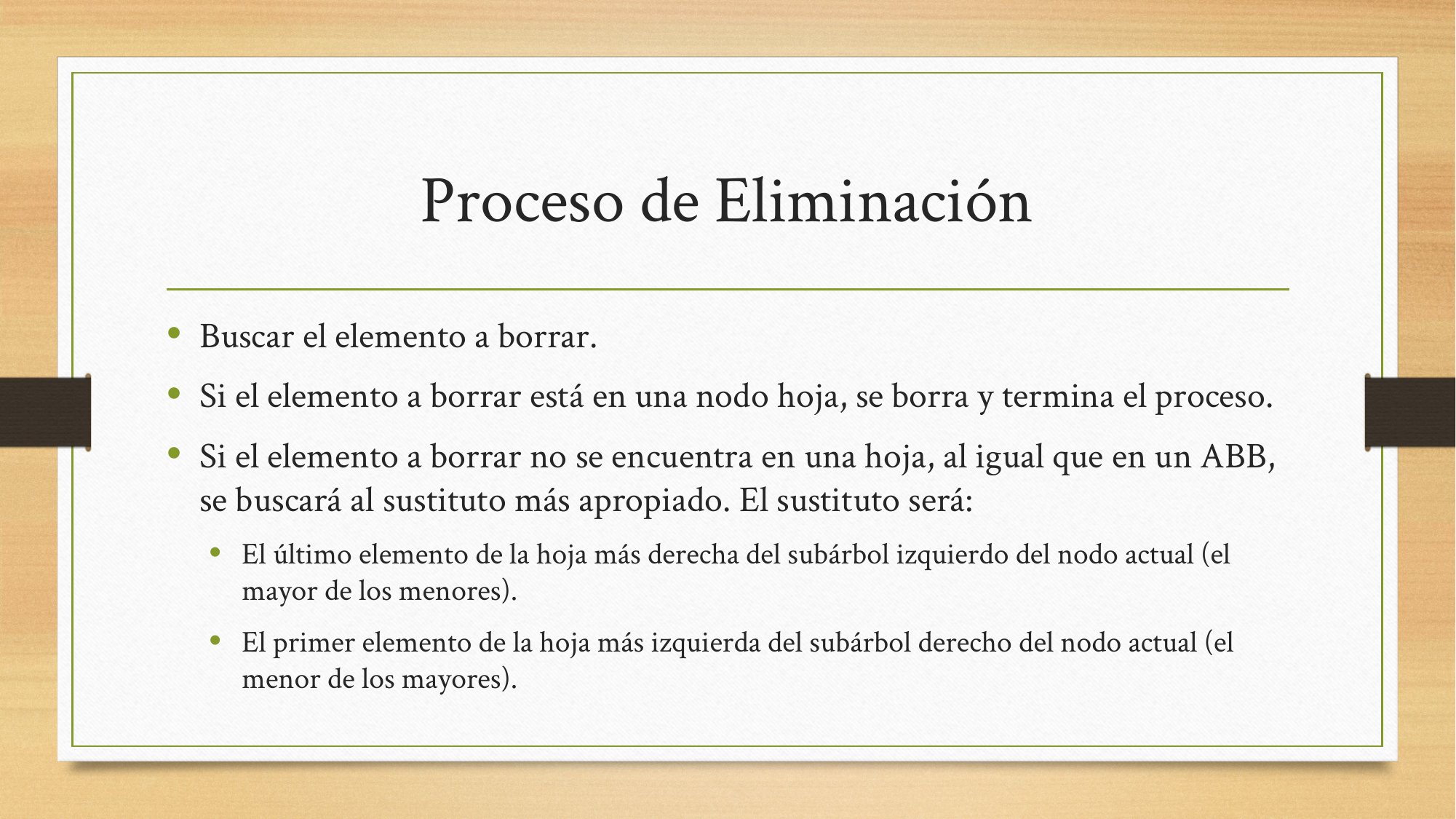

# Proceso de Eliminación
Buscar el elemento a borrar.
Si el elemento a borrar está en una nodo hoja, se borra y termina el proceso.
Si el elemento a borrar no se encuentra en una hoja, al igual que en un ABB, se buscará al sustituto más apropiado. El sustituto será:
El último elemento de la hoja más derecha del subárbol izquierdo del nodo actual (el mayor de los menores).
El primer elemento de la hoja más izquierda del subárbol derecho del nodo actual (el menor de los mayores).